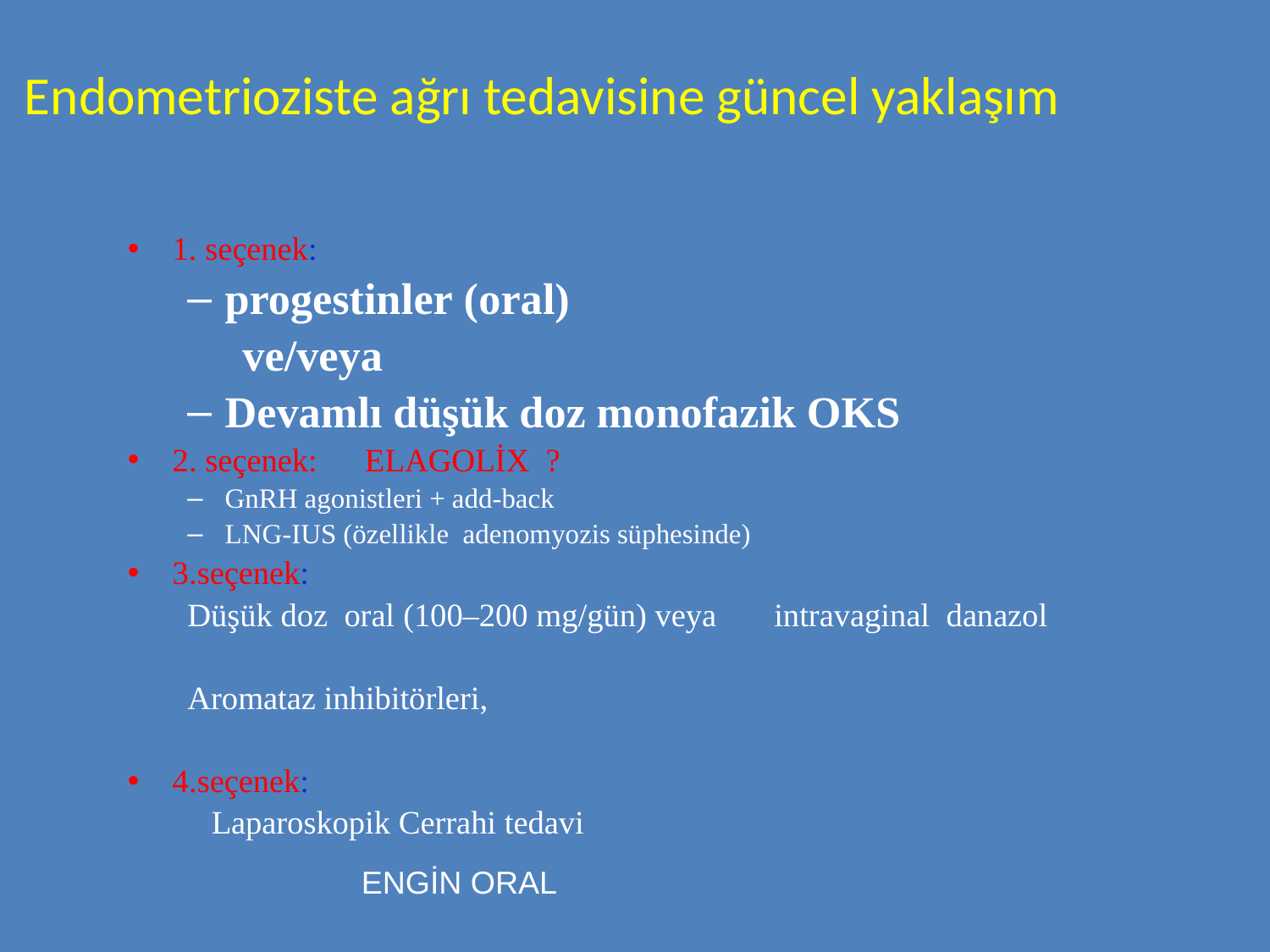

# Endometrioziste ağrı tedavisine güncel yaklaşım
1. seçenek:
progestinler (oral)
     ve/veya
Devamlı düşük doz monofazik OKS
2. seçenek: 		   ELAGOLİX  ?
GnRH agonistleri + add-back
LNG-IUS (özellikle  adenomyozis süphesinde)
3.seçenek:
Düşük doz  oral (100–200 mg/gün) veya 	intravaginal  danazol

Aromataz inhibitörleri,

4.seçenek:
	Laparoskopik Cerrahi tedavi
ENGİN ORAL